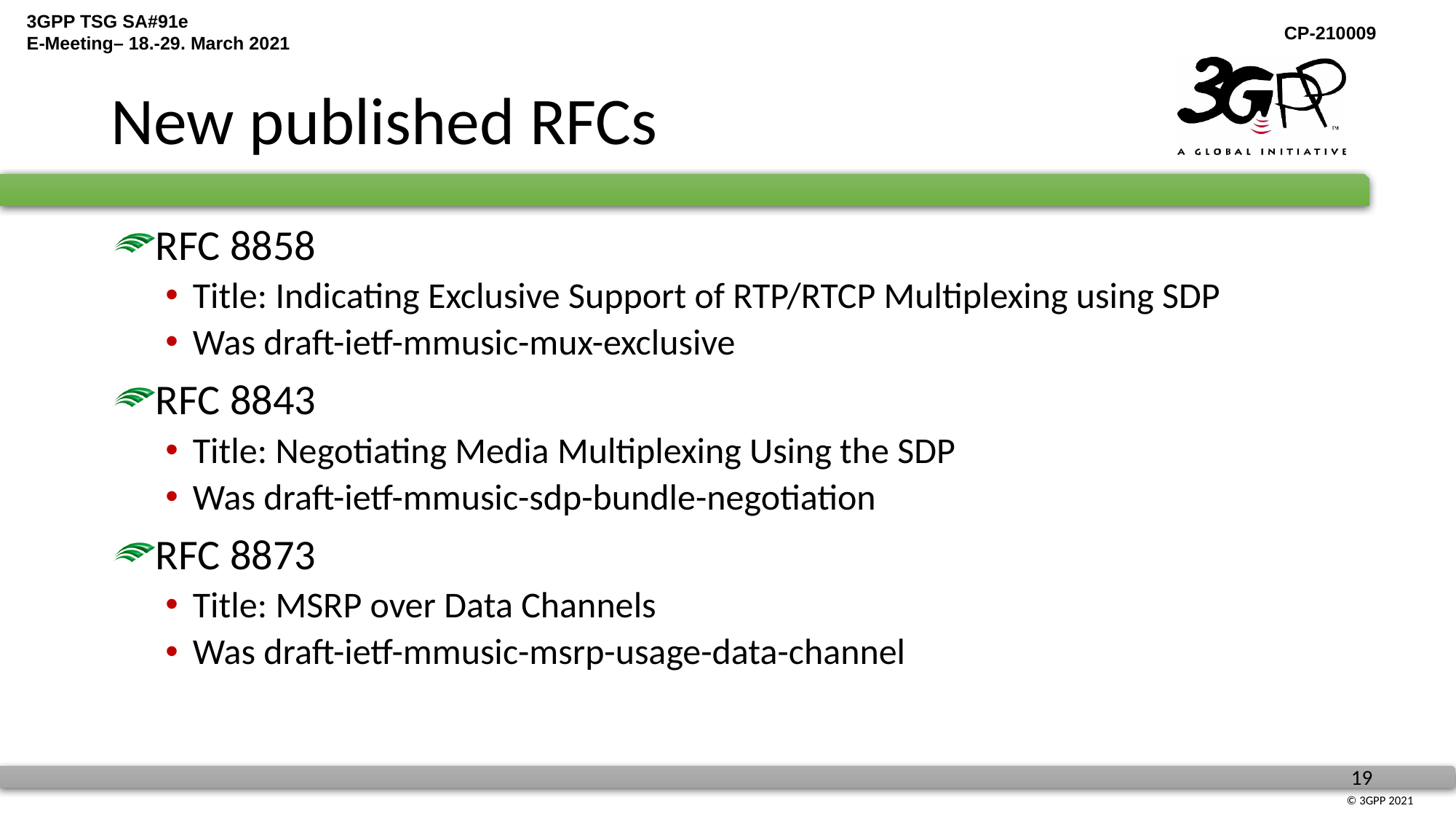

# New published RFCs
RFC 8858
Title: Indicating Exclusive Support of RTP/RTCP Multiplexing using SDP
Was draft-ietf-mmusic-mux-exclusive
RFC 8843
Title: Negotiating Media Multiplexing Using the SDP
Was draft-ietf-mmusic-sdp-bundle-negotiation
RFC 8873
Title: MSRP over Data Channels
Was draft-ietf-mmusic-msrp-usage-data-channel